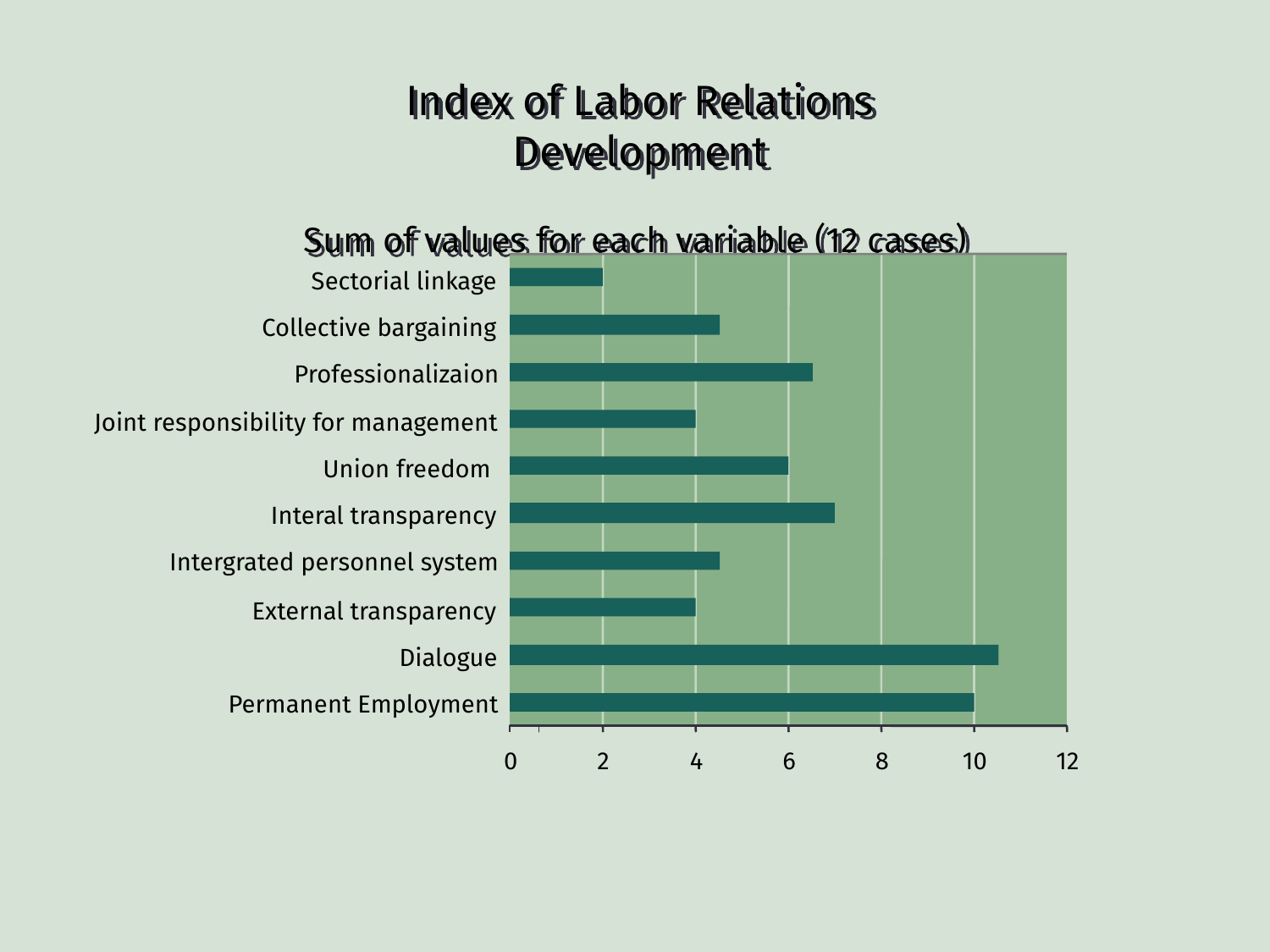

# Index of Labor Relations Development Sum of values for each variable (12 cases)

Sectorial linkage

Collective bargaining

Professionalizaion

Joint responsibility for management

Union freedom

Interal transparency

Intergrated personnel system

External transparency

Dialogue

Permanent Employment

0
2
4
6
8
10
12